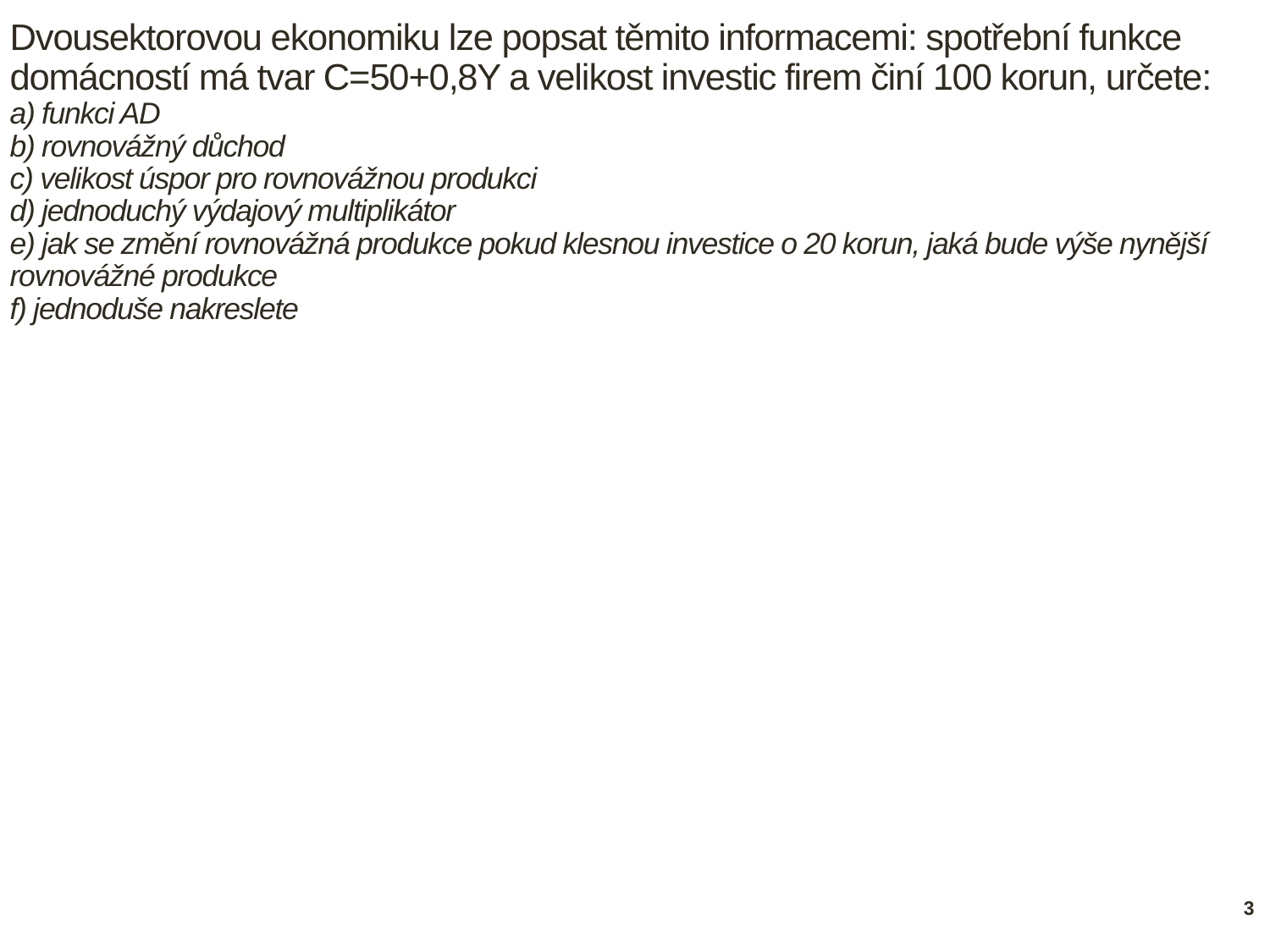

Dvousektorovou ekonomiku lze popsat těmito informacemi: spotřební funkce domácností má tvar C=50+0,8Y a velikost investic firem činí 100 korun, určete:
a) funkci AD
b) rovnovážný důchod
c) velikost úspor pro rovnovážnou produkci
d) jednoduchý výdajový multiplikátor
e) jak se změní rovnovážná produkce pokud klesnou investice o 20 korun, jaká bude výše nynější rovnovážné produkce
f) jednoduše nakreslete
3